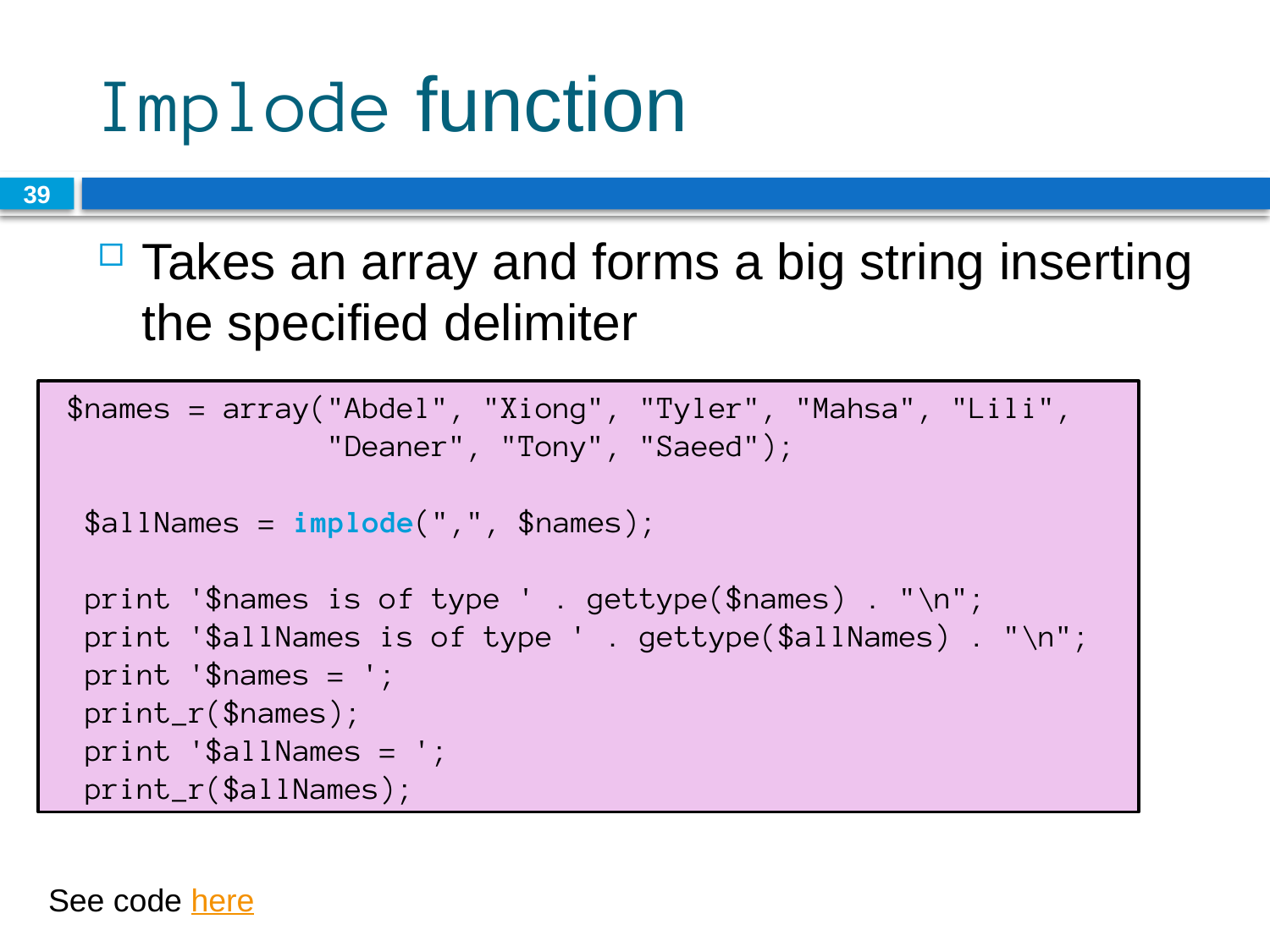

# Implode function
39
Takes an array and forms a big string inserting the specified delimiter
 $names = array("Abdel", "Xiong", "Tyler", "Mahsa", "Lili",
                "Deaner", "Tony", "Saeed");

  $allNames = implode(",", $names);

  print '$names is of type ' . gettype($names) . "\n";
  print '$allNames is of type ' . gettype($allNames) . "\n";
  print '$names = ';
  print_r($names);
  print '$allNames = ';
  print_r($allNames);
See code here